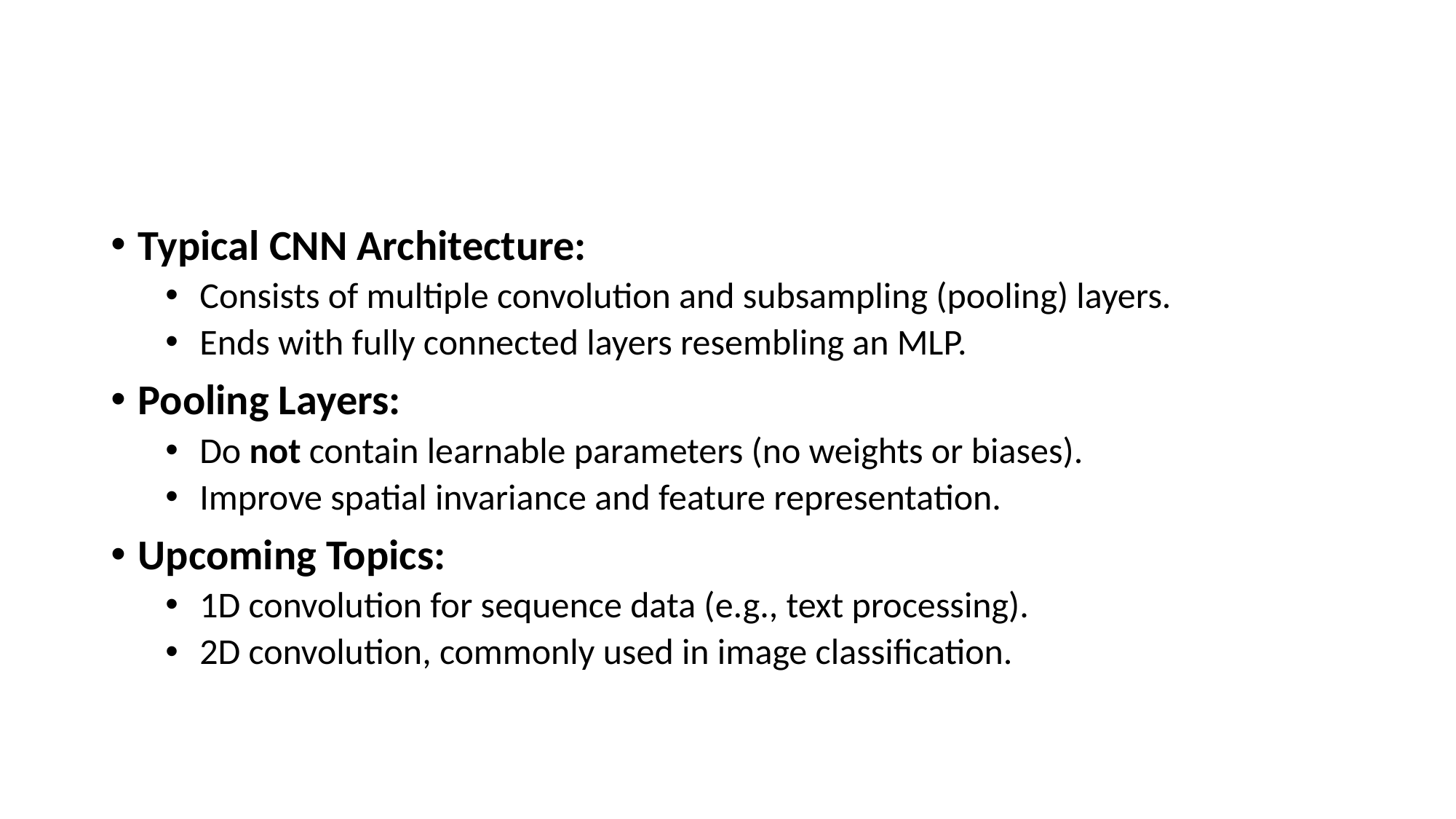

#
Typical CNN Architecture:
Consists of multiple convolution and subsampling (pooling) layers.
Ends with fully connected layers resembling an MLP.
Pooling Layers:
Do not contain learnable parameters (no weights or biases).
Improve spatial invariance and feature representation.
Upcoming Topics:
1D convolution for sequence data (e.g., text processing).
2D convolution, commonly used in image classification.